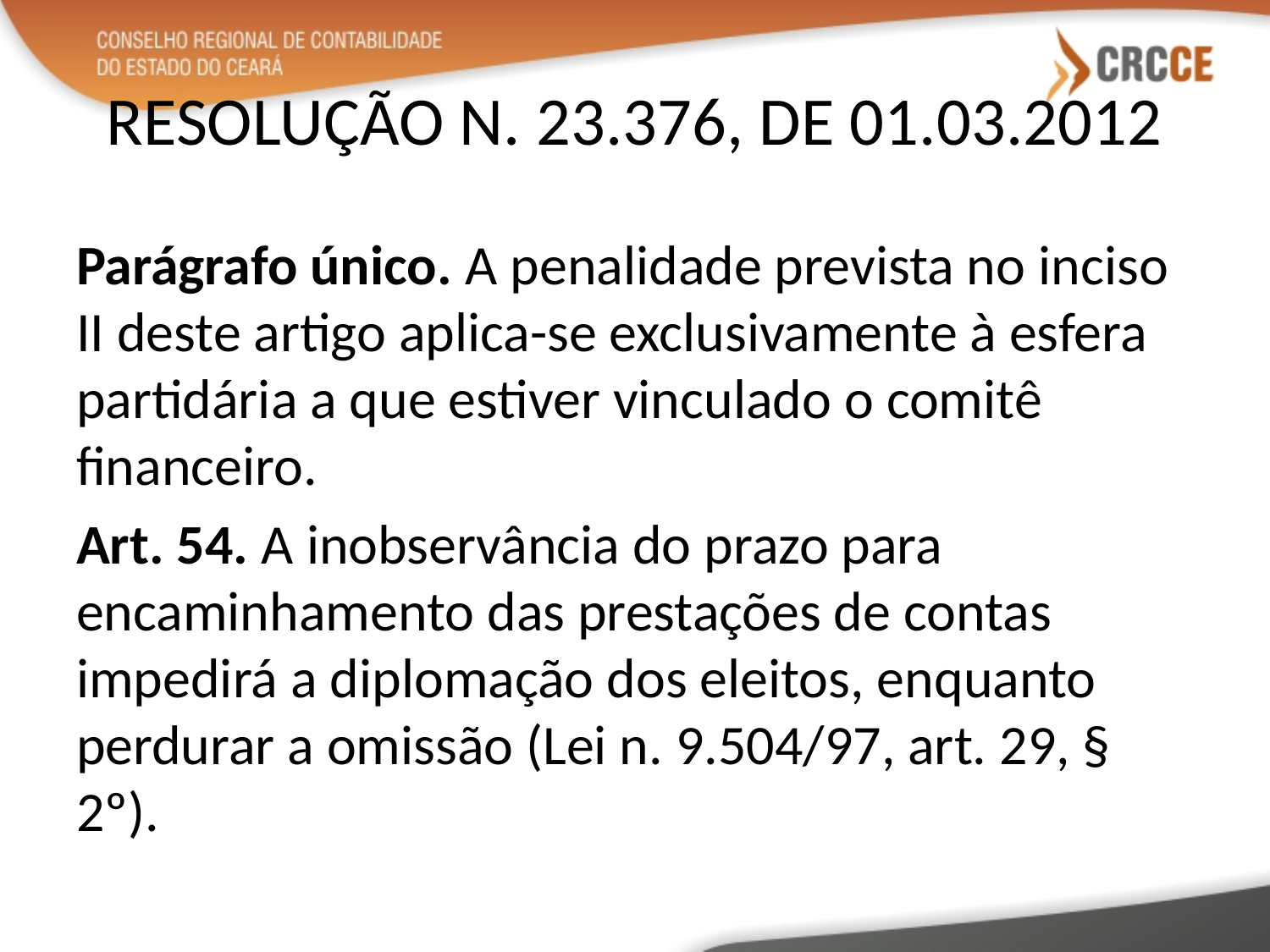

# RESOLUÇÃO N. 23.376, DE 01.03.2012
Parágrafo único. A penalidade prevista no inciso II deste artigo aplica-se exclusivamente à esfera partidária a que estiver vinculado o comitê financeiro.
Art. 54. A inobservância do prazo para encaminhamento das prestações de contas impedirá a diplomação dos eleitos, enquanto perdurar a omissão (Lei n. 9.504/97, art. 29, § 2º).